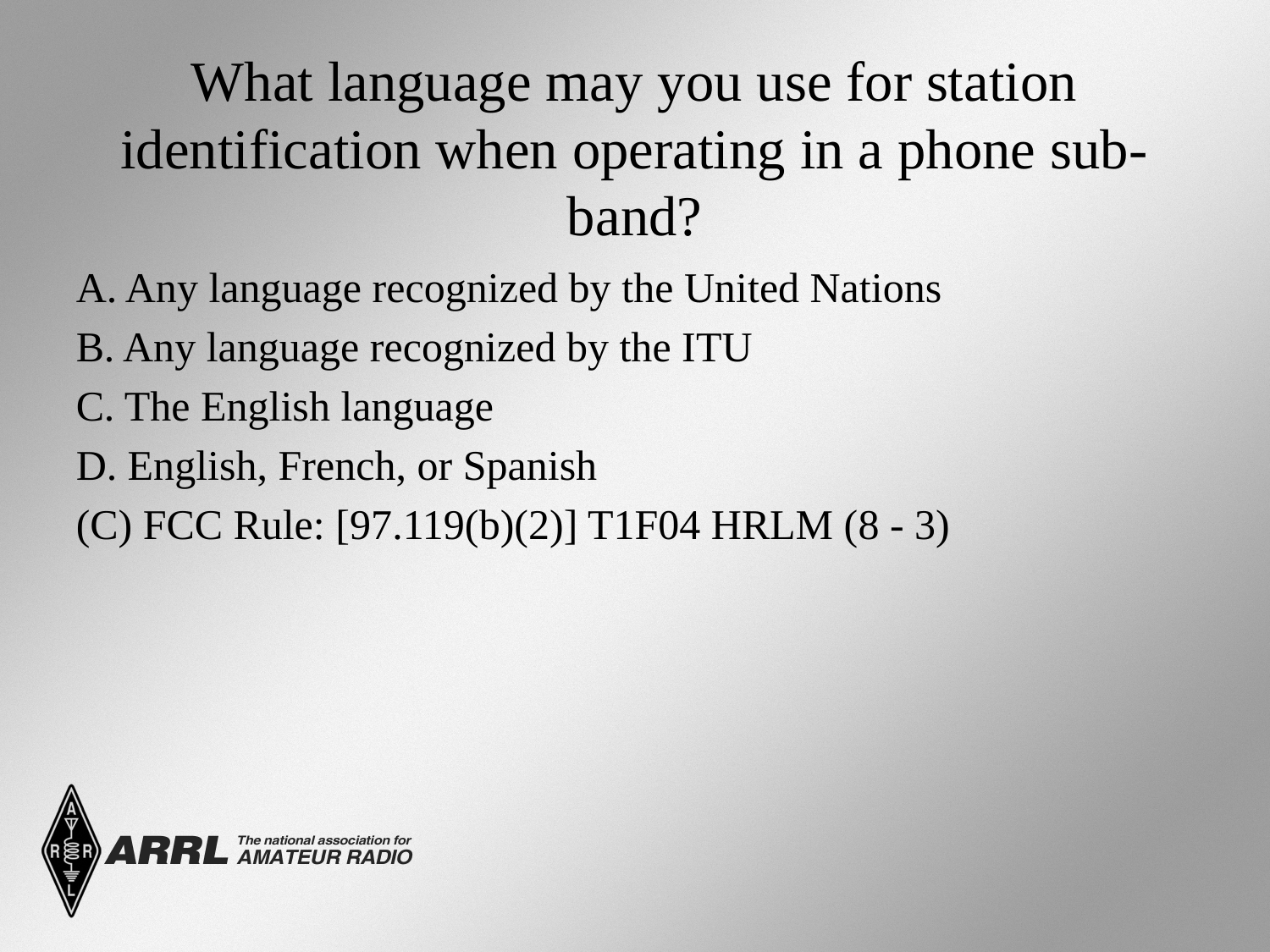

# What language may you use for station identification when operating in a phone sub-band?
A. Any language recognized by the United Nations
B. Any language recognized by the ITU
C. The English language
D. English, French, or Spanish
(C) FCC Rule: [97.119(b)(2)] T1F04 HRLM (8 - 3)